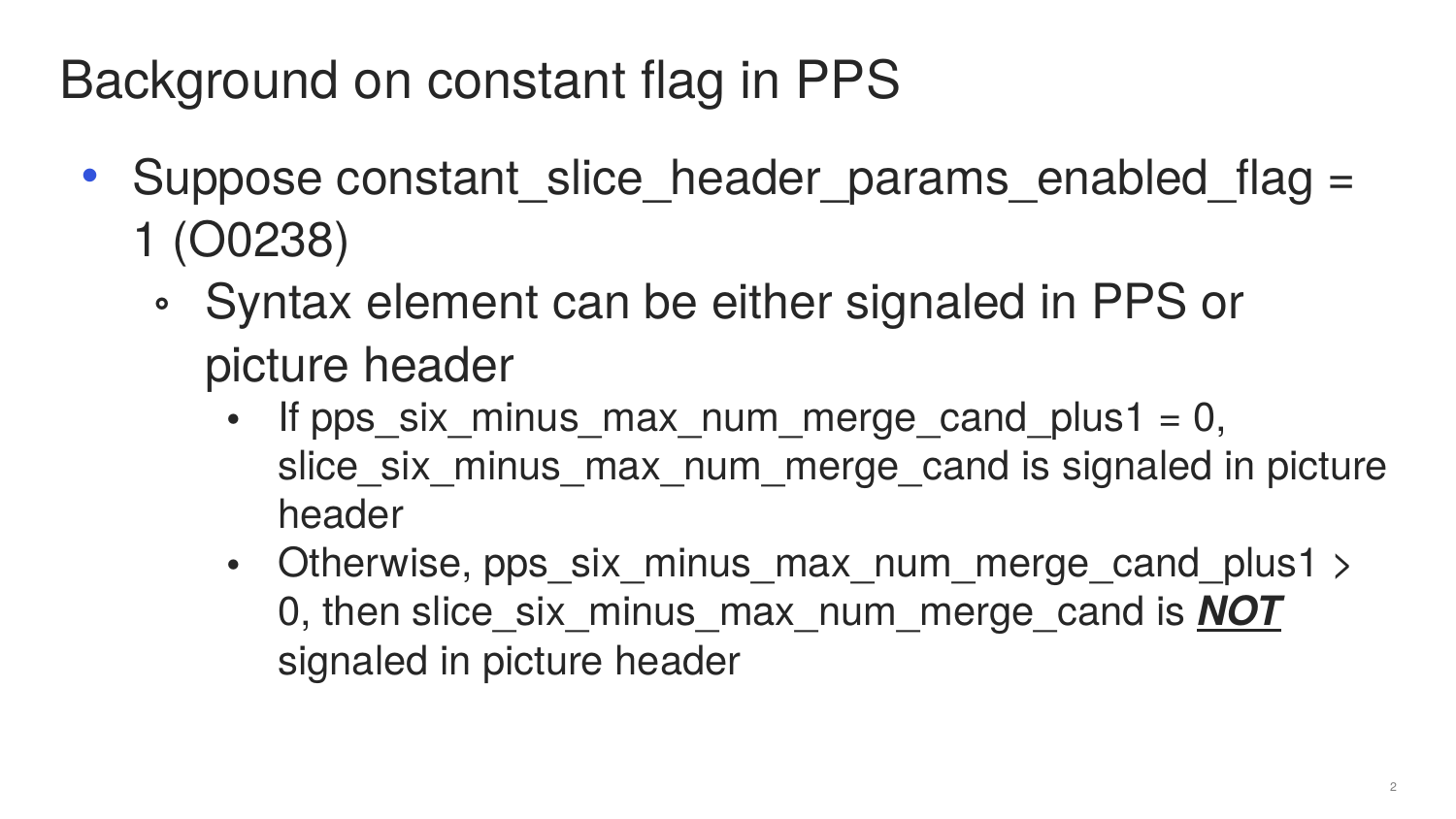

# Background on constant flag in PPS
Suppose constant_slice_header_params_enabled_flag = 1 (O0238)
Syntax element can be either signaled in PPS or picture header
If pps_six_minus_max_num_merge_cand_plus1 = 0, slice_six_minus_max_num_merge_cand is signaled in picture header
Otherwise, pps_six_minus_max_num_merge_cand_plus1 > 0, then slice_six_minus_max_num_merge_cand is NOT signaled in picture header